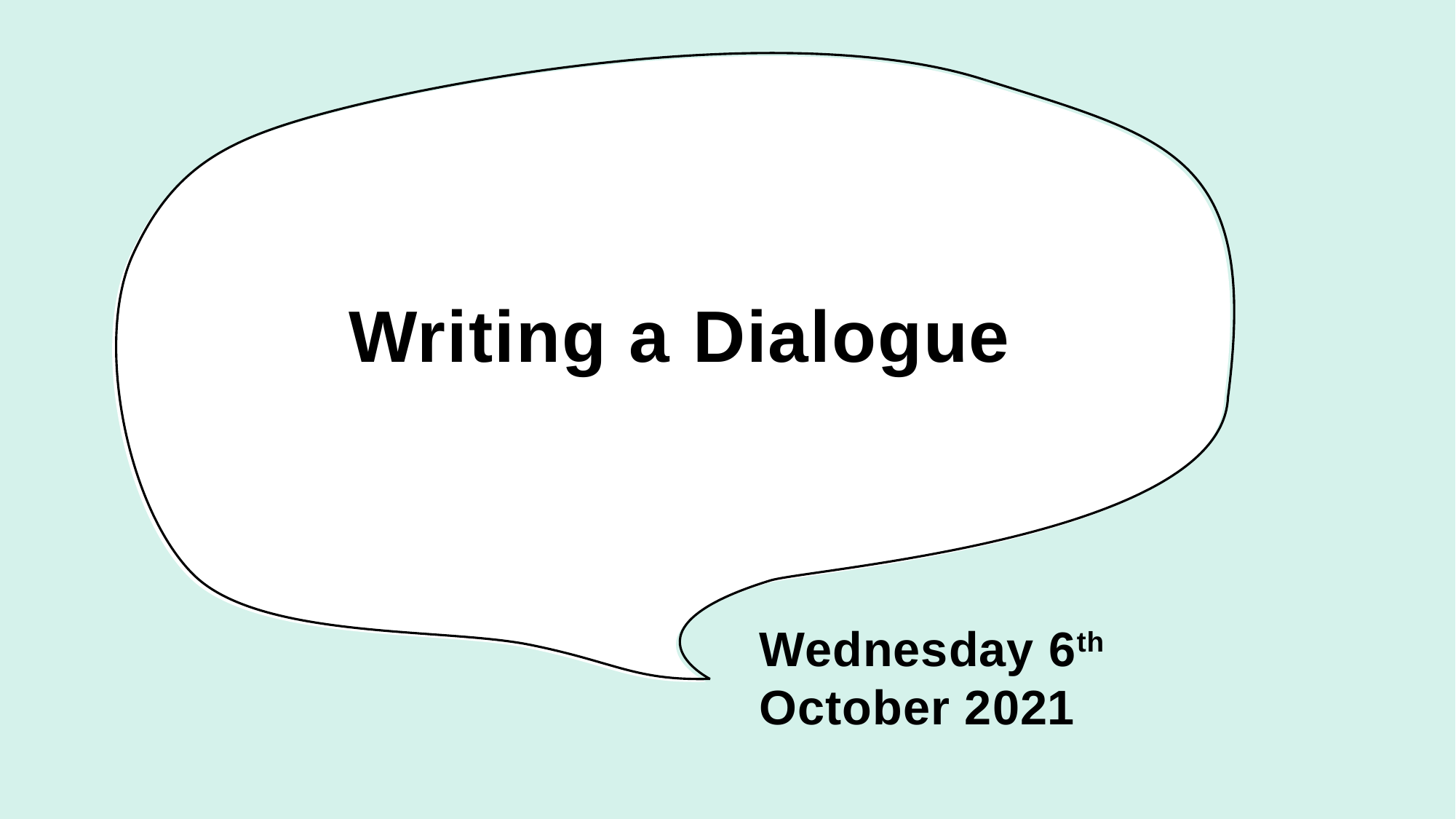

# Writing a Dialogue
Wednesday 6th October 2021